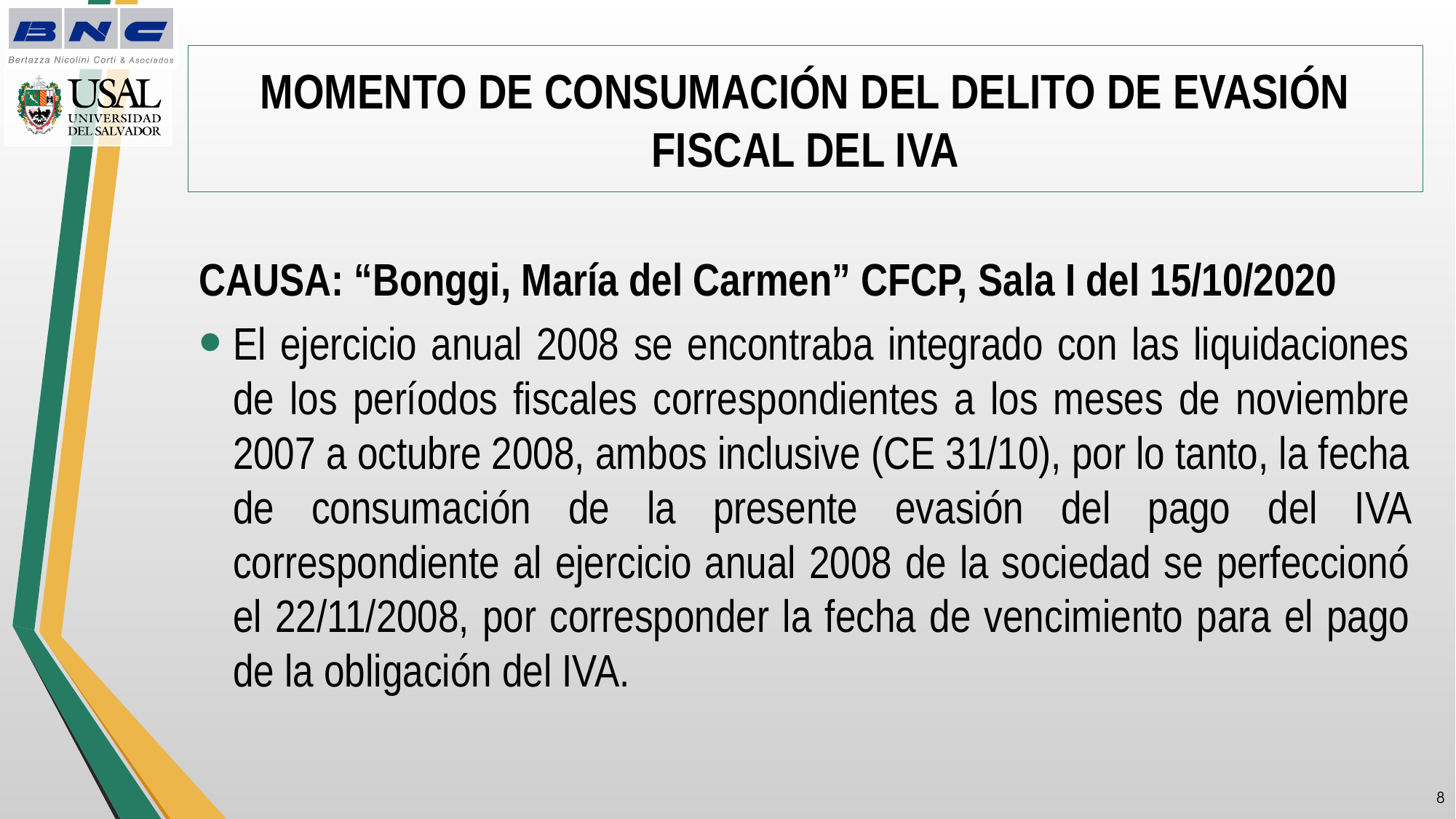

# MOMENTO DE CONSUMACIÓN DEL DELITO DE EVASIÓN FISCAL DEL IVA
CAUSA: “Bonggi, María del Carmen” CFCP, Sala I del 15/10/2020
El ejercicio anual 2008 se encontraba integrado con las liquidaciones de los períodos fiscales correspondientes a los meses de noviembre 2007 a octubre 2008, ambos inclusive (CE 31/10), por lo tanto, la fecha de consumación de la presente evasión del pago del IVA correspondiente al ejercicio anual 2008 de la sociedad se perfeccionó el 22/11/2008, por corresponder la fecha de vencimiento para el pago de la obligación del IVA.
8